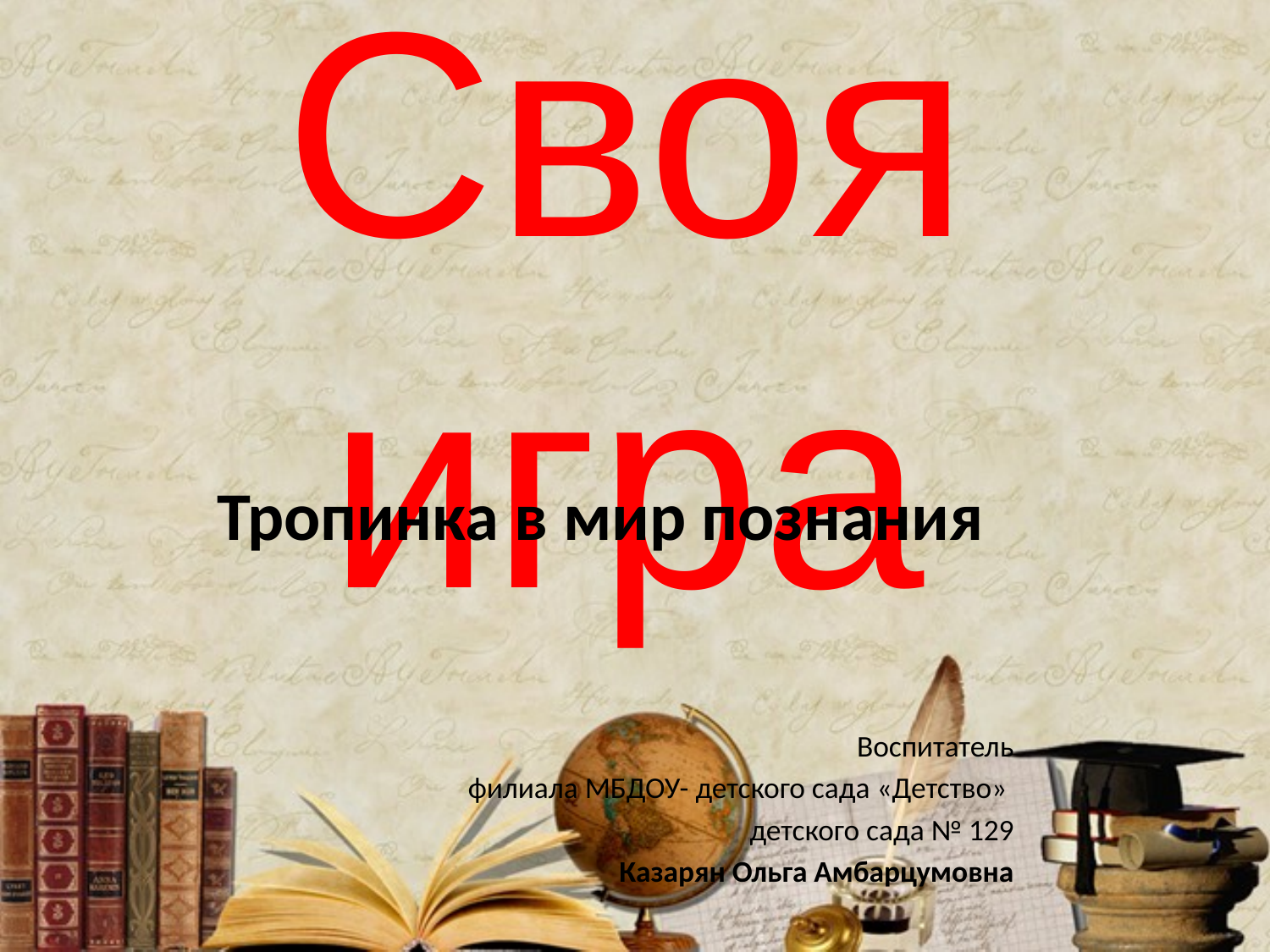

# Своя игра
Тропинка в мир познания

Воспитатель
филиала МБДОУ- детского сада «Детство»
детского сада № 129
Казарян Ольга Амбарцумовна